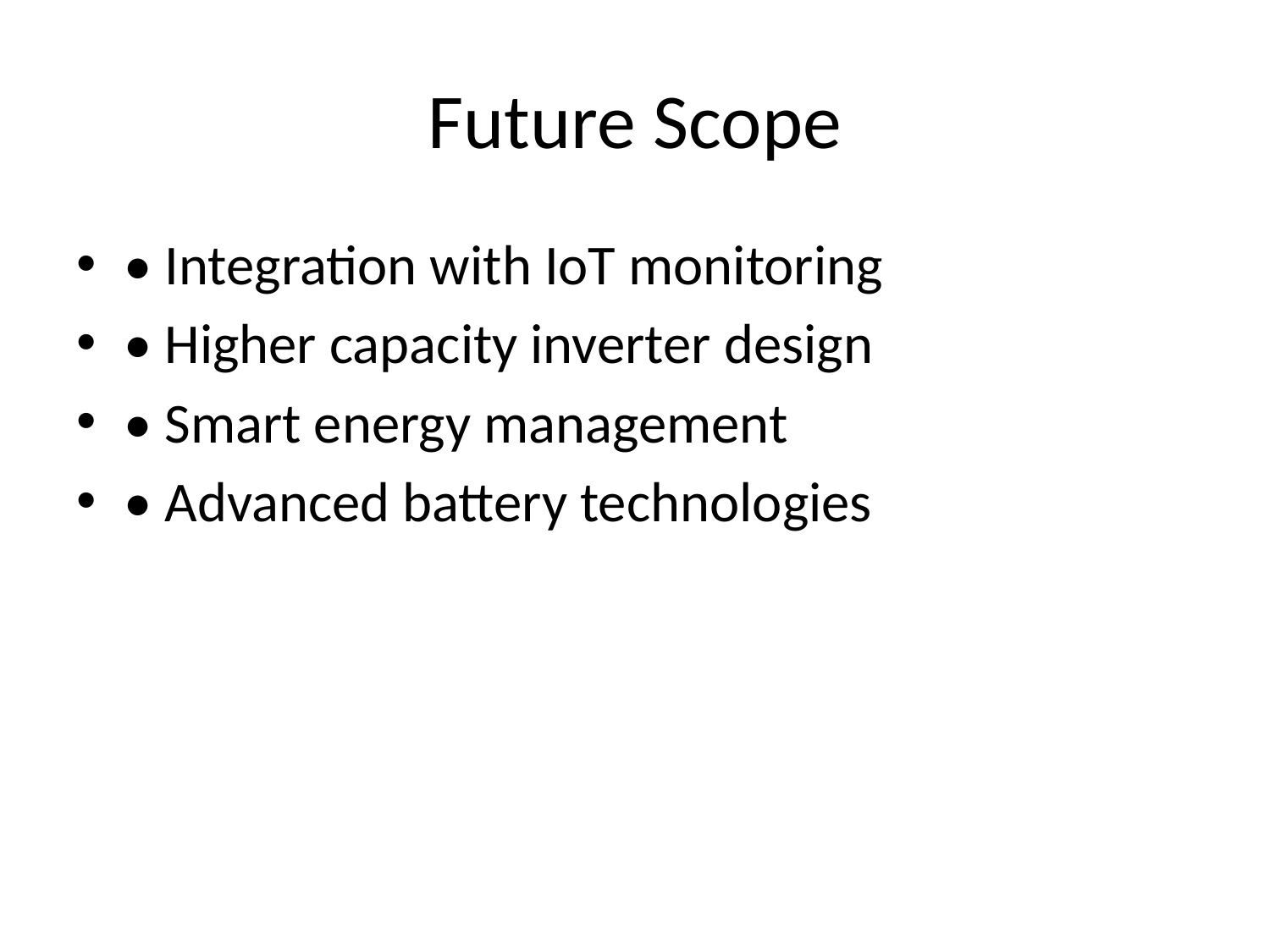

# Future Scope
• Integration with IoT monitoring
• Higher capacity inverter design
• Smart energy management
• Advanced battery technologies